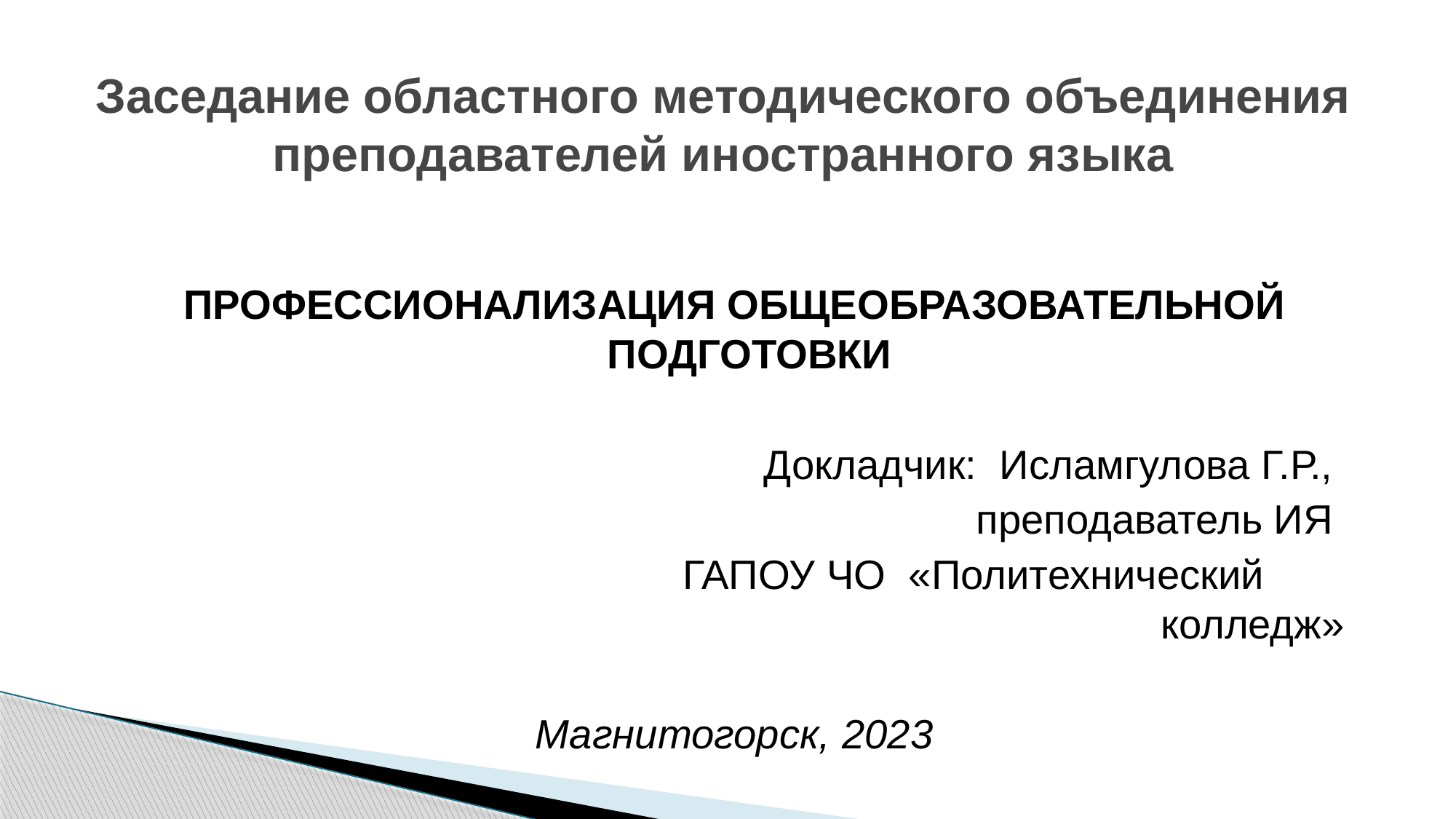

# Заседание областного методического объединения преподавателей иностранного языка

ПРОФЕССИОНАЛИЗАЦИЯ ОБЩЕОБРАЗОВАТЕЛЬНОЙ ПОДГОТОВКИ

                                            Докладчик:  Исламгулова Г.Р.,
                                    преподаватель ИЯ
                                            ГАПОУ ЧО  «Политехнический        колледж»

Магнитогорск, 2023